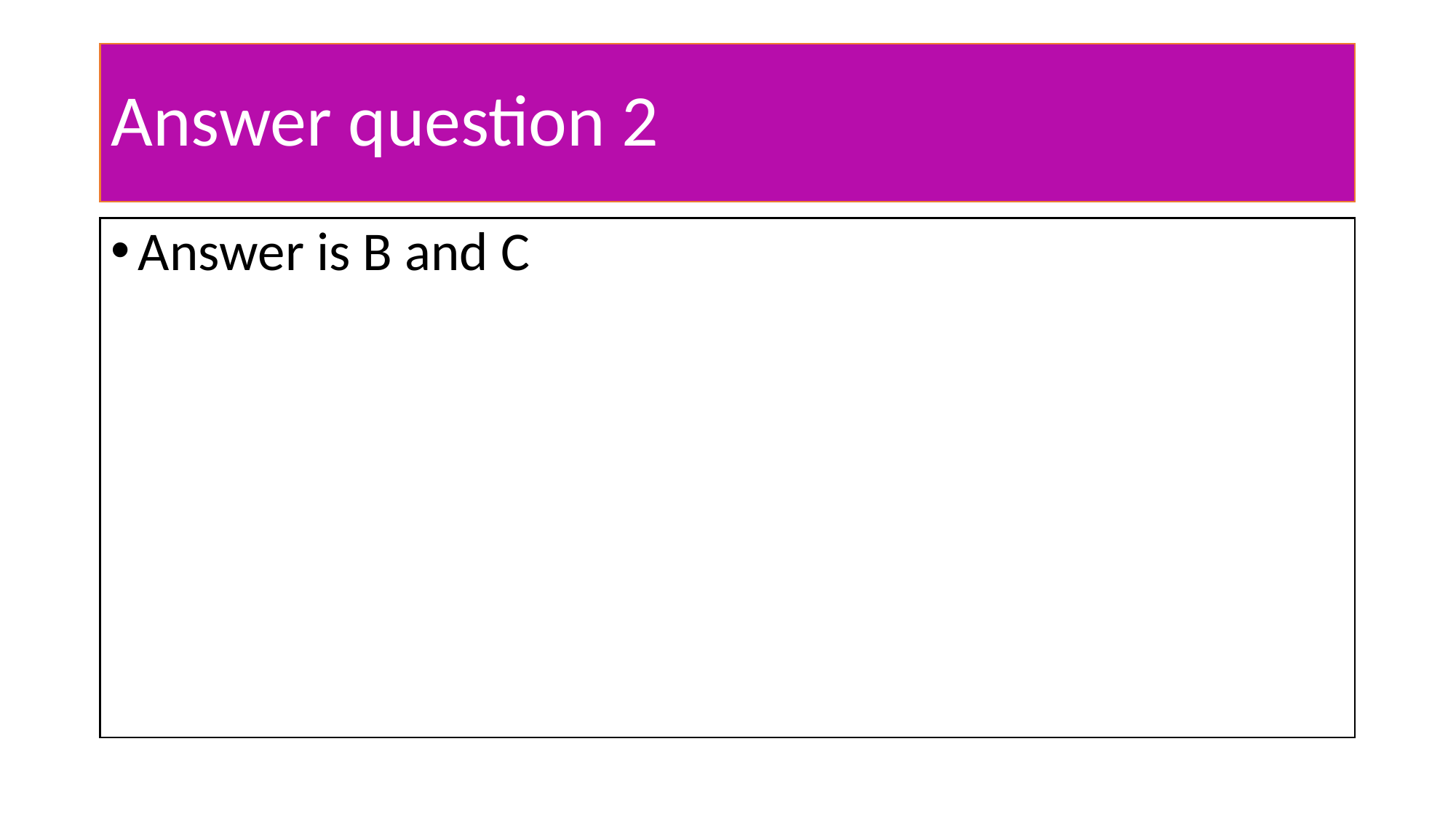

# Answer question 2
Answer is B and C